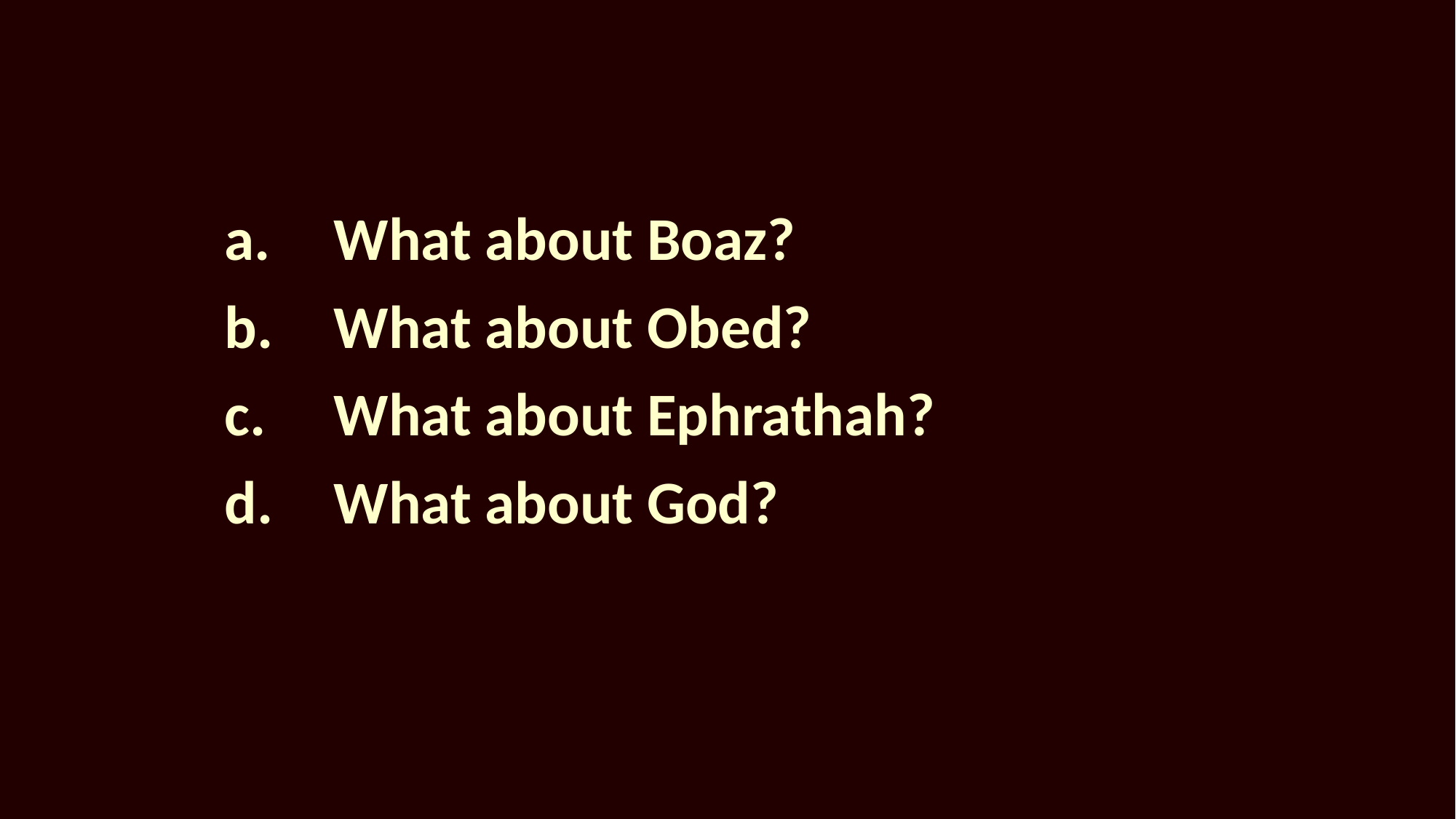

a.	What about Boaz?
b.	What about Obed?
c.	What about Ephrathah?
d.	What about God?